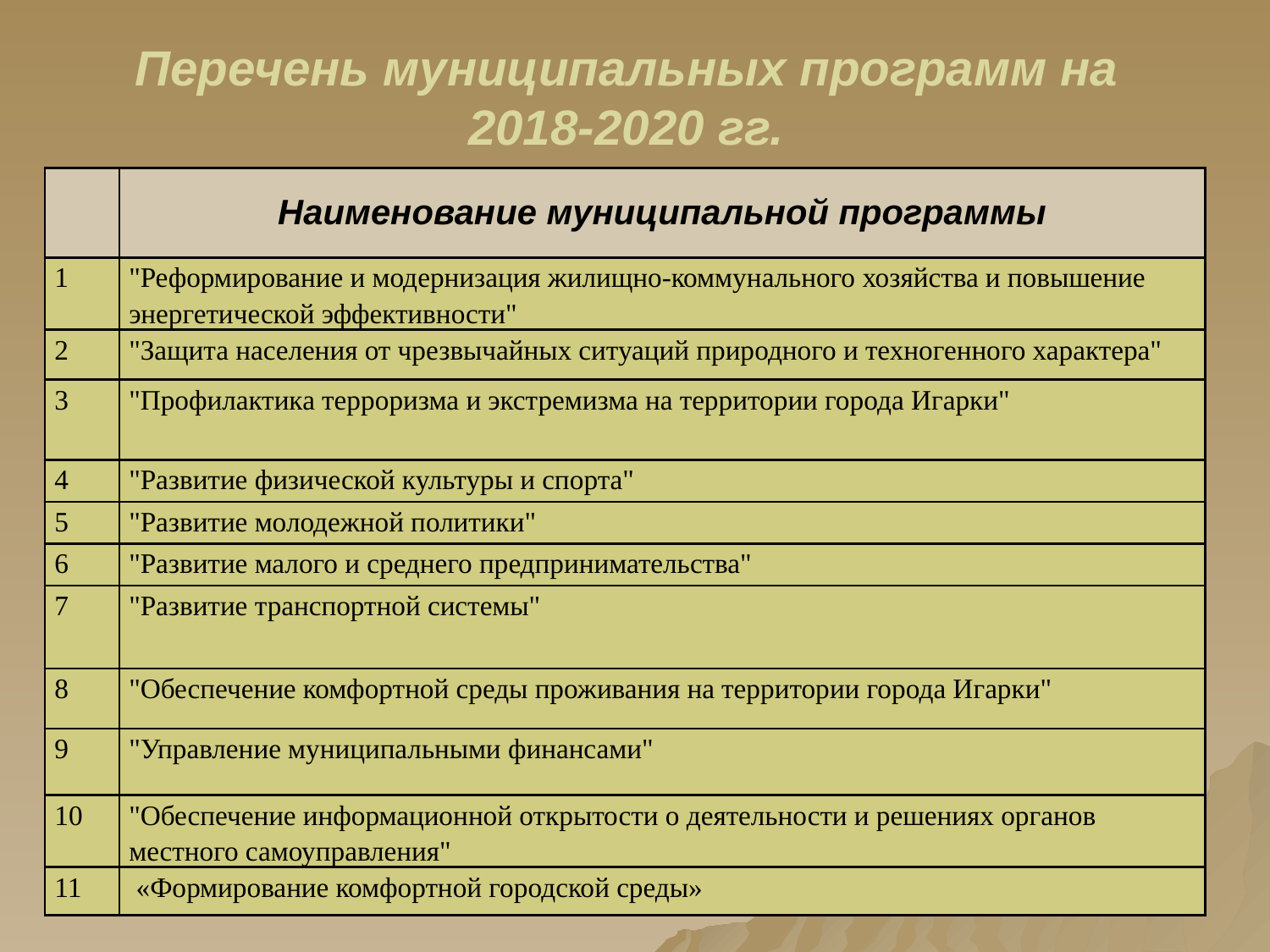

# Перечень муниципальных программ на 2018-2020 гг.
|  | Наименование муниципальной программы |
| --- | --- |
| 1 | "Реформирование и модернизация жилищно-коммунального хозяйства и повышение энергетической эффективности" |
| 2 | "Защита населения от чрезвычайных ситуаций природного и техногенного характера" |
| 3 | "Профилактика терроризма и экстремизма на территории города Игарки" |
| 4 | "Развитие физической культуры и спорта" |
| 5 | "Развитие молодежной политики" |
| 6 | "Развитие малого и среднего предпринимательства" |
| 7 | "Развитие транспортной системы" |
| 8 | "Обеспечение комфортной среды проживания на территории города Игарки" |
| 9 | "Управление муниципальными финансами" |
| 10 | "Обеспечение информационной открытости о деятельности и решениях органов местного самоуправления" |
| 11 | «Формирование комфортной городской среды» |